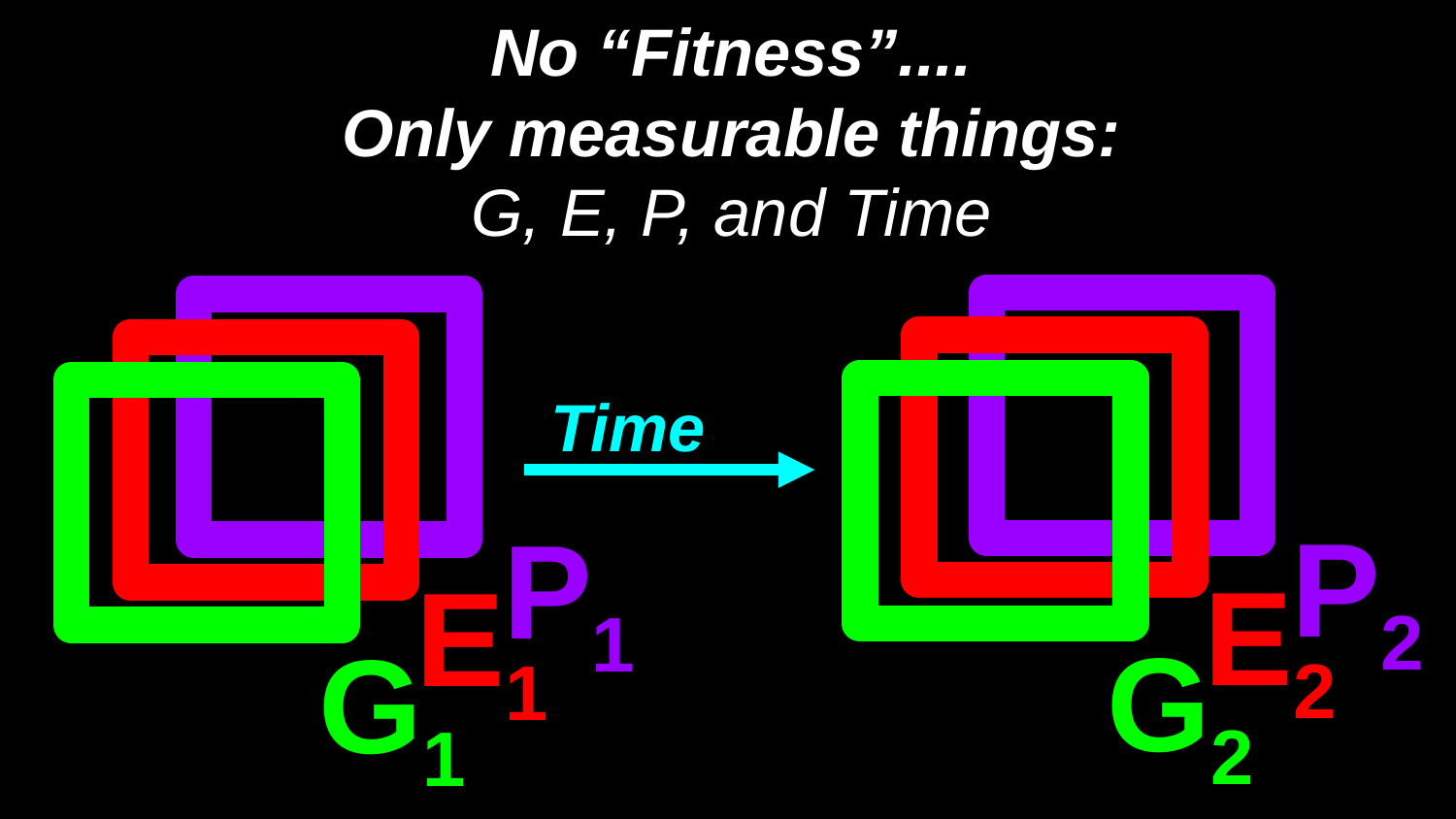

# No “Fitness”....
Only measurable things:
G, E, P, and Time

Time

P2
P1
E2
E1
G2
G1